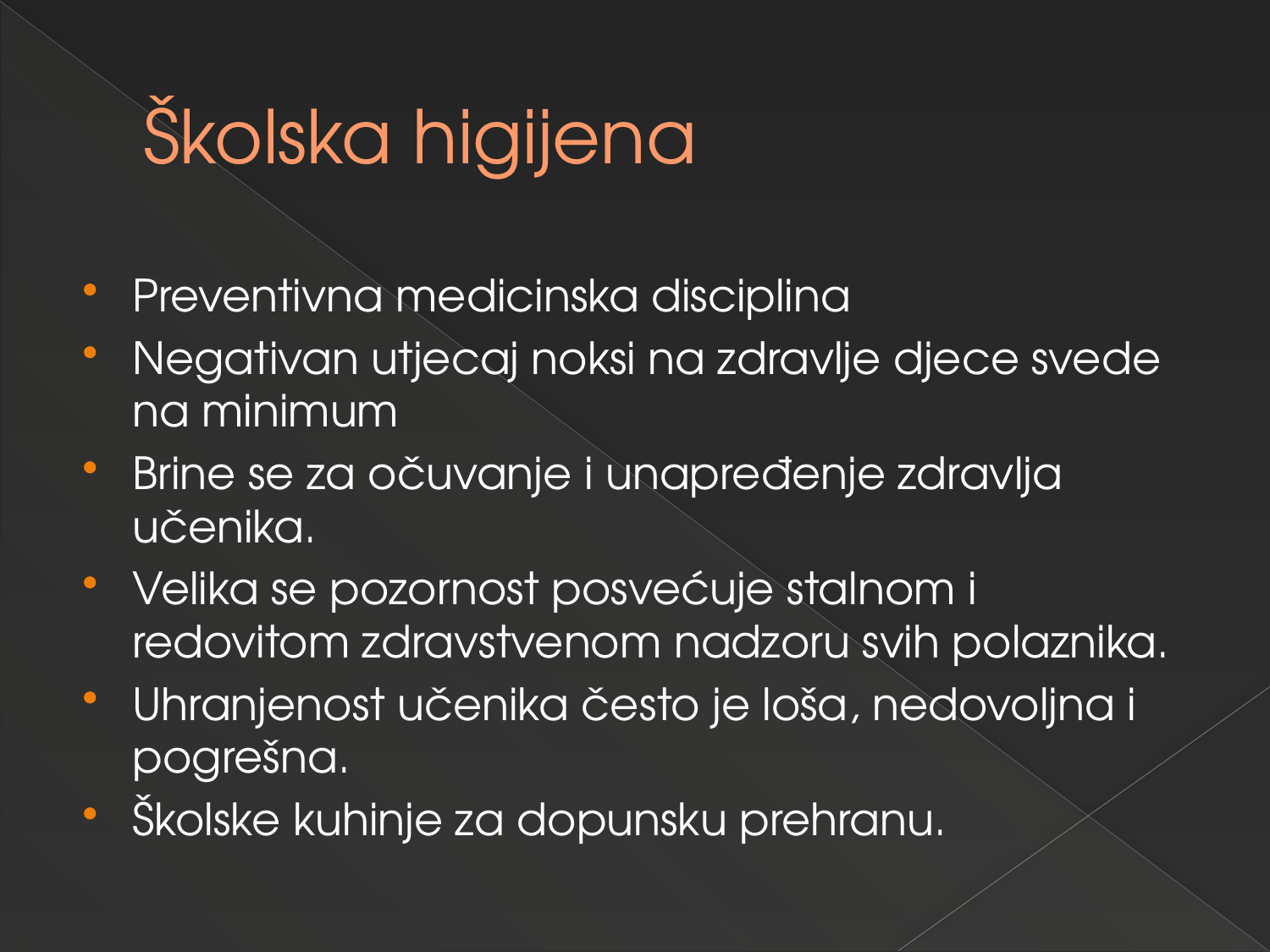

# Školska higijena
Preventivna medicinska disciplina
Negativan utjecaj noksi na zdravlje djece svede na minimum
Brine se za očuvanje i unapređenje zdravlja učenika.
Velika se pozornost posvećuje stalnom i redovitom zdravstvenom nadzoru svih polaznika.
Uhranjenost učenika često je loša, nedovoljna i pogrešna.
Školske kuhinje za dopunsku prehranu.